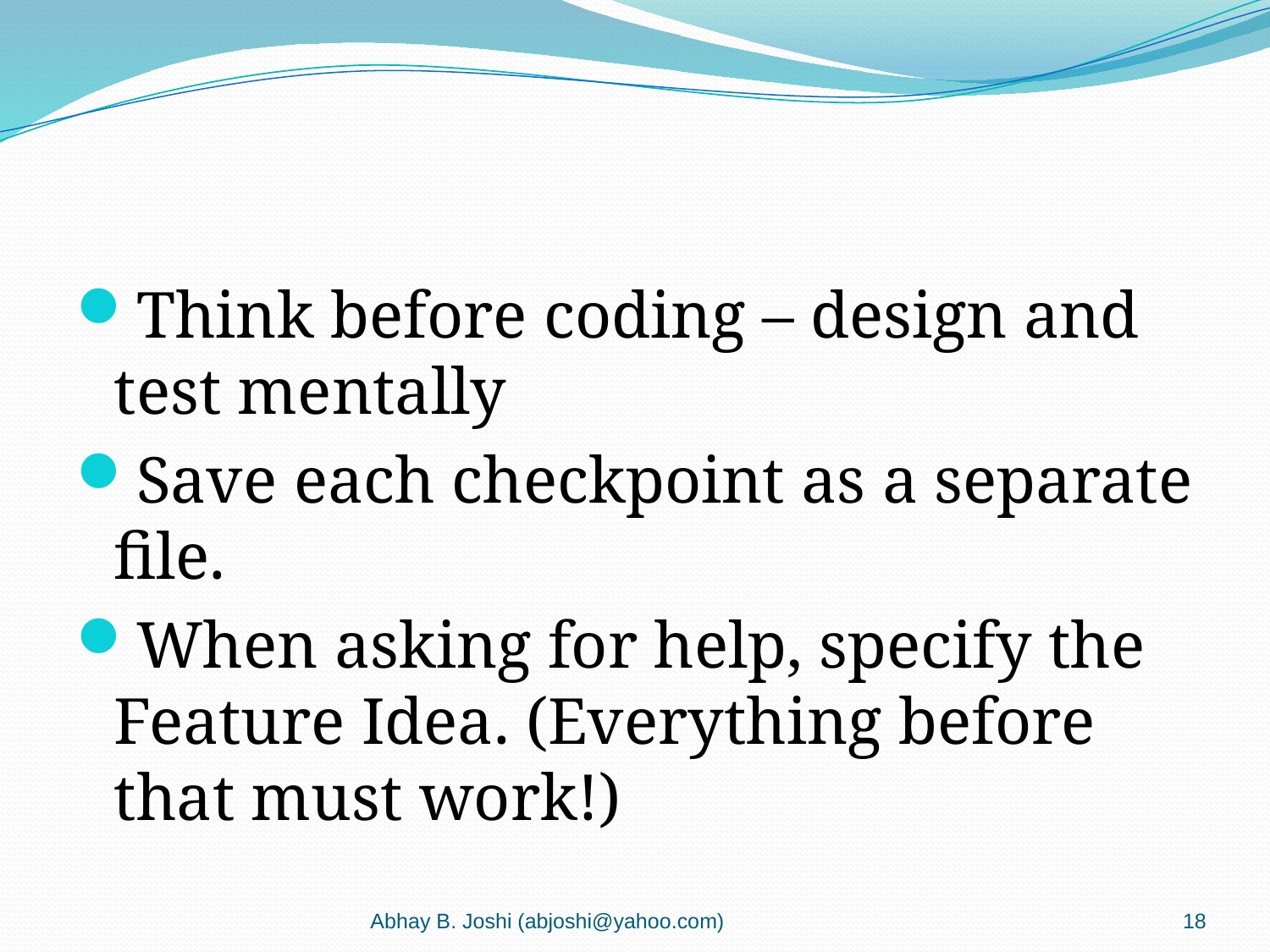

#
Think before coding – design and test mentally
Save each checkpoint as a separate file.
When asking for help, specify the Feature Idea. (Everything before that must work!)
Abhay B. Joshi (abjoshi@yahoo.com)
18